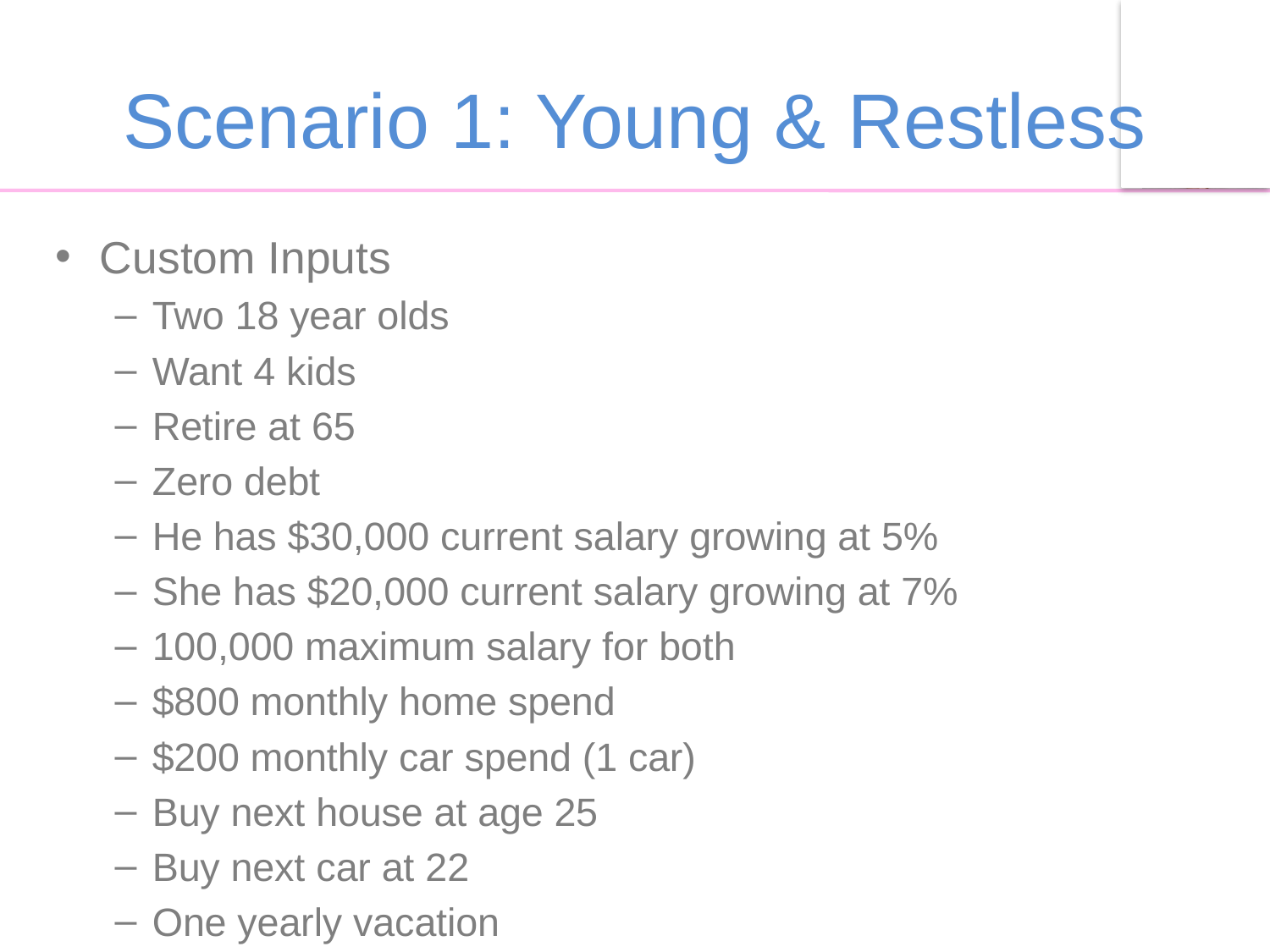

# Scenario 1: Young & Restless
Custom Inputs
Two 18 year olds
Want 4 kids
Retire at 65
Zero debt
He has $30,000 current salary growing at 5%
She has $20,000 current salary growing at 7%
100,000 maximum salary for both
$800 monthly home spend
$200 monthly car spend (1 car)
Buy next house at age 25
Buy next car at 22
One yearly vacation